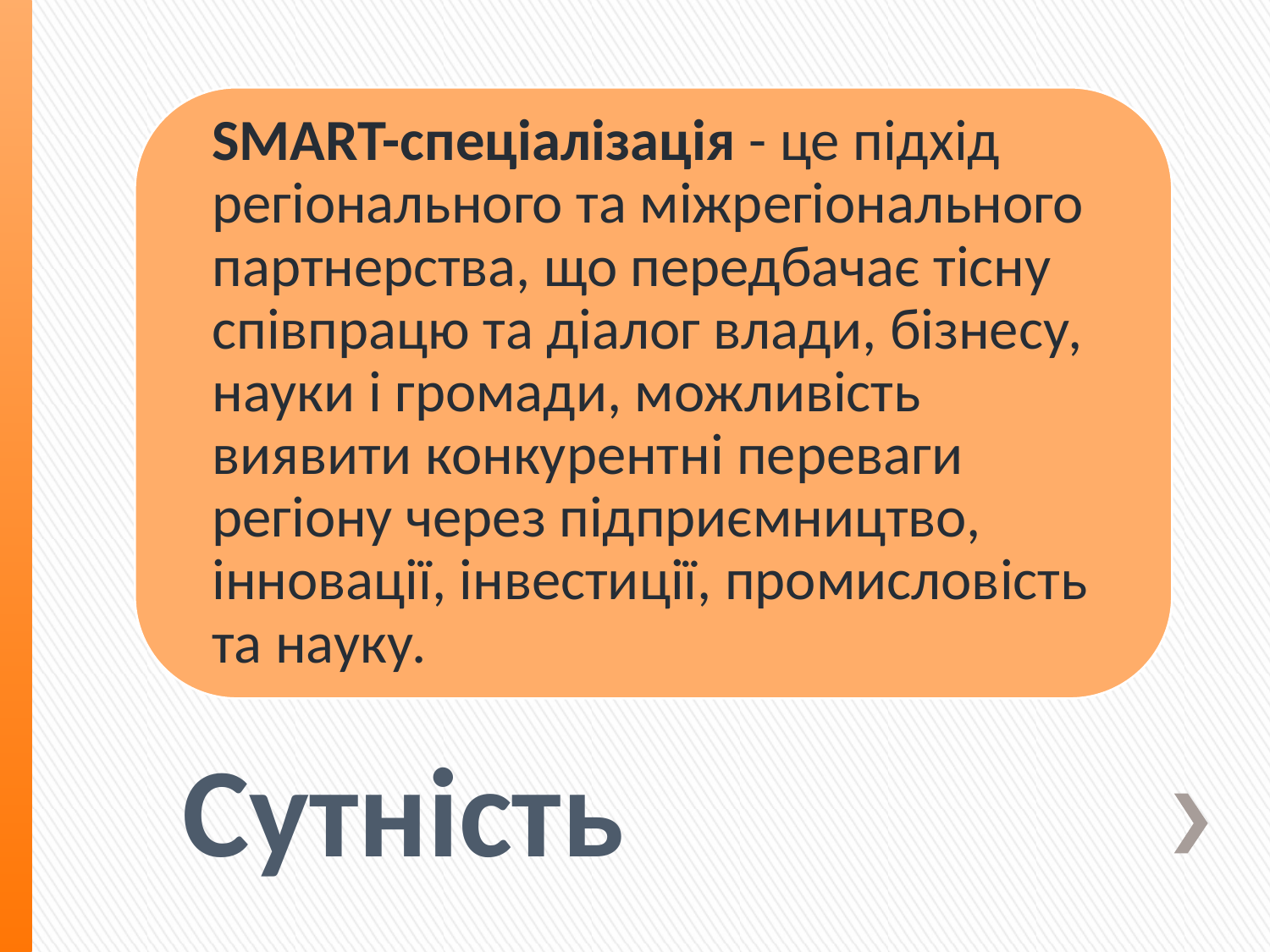

SMART-спеціалізація - це підхід регіонального та міжрегіонального партнерства, що передбачає тісну співпрацю та діалог влади, бізнесу, науки і громади, можливість виявити конкурентні переваги регіону через підприємництво, інновації, інвестиції, промисловість та науку.
# Сутність